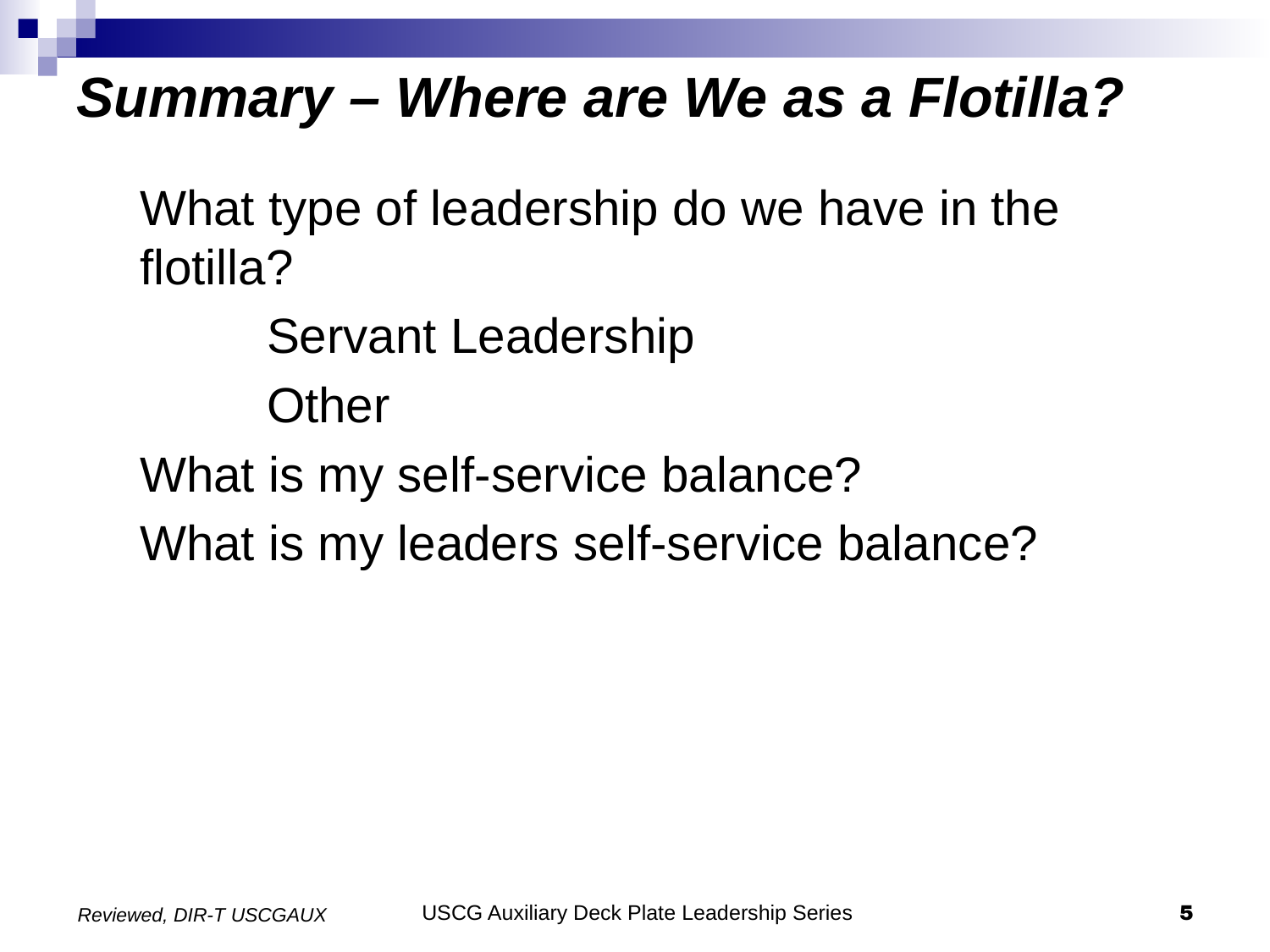

# Summary – Where are We as a Flotilla?
What type of leadership do we have in the flotilla?
	Servant Leadership
	Other
What is my self-service balance?
What is my leaders self-service balance?

5
USCG Auxiliary Deck Plate Leadership Series
Reviewed, DIR-T USCGAUX